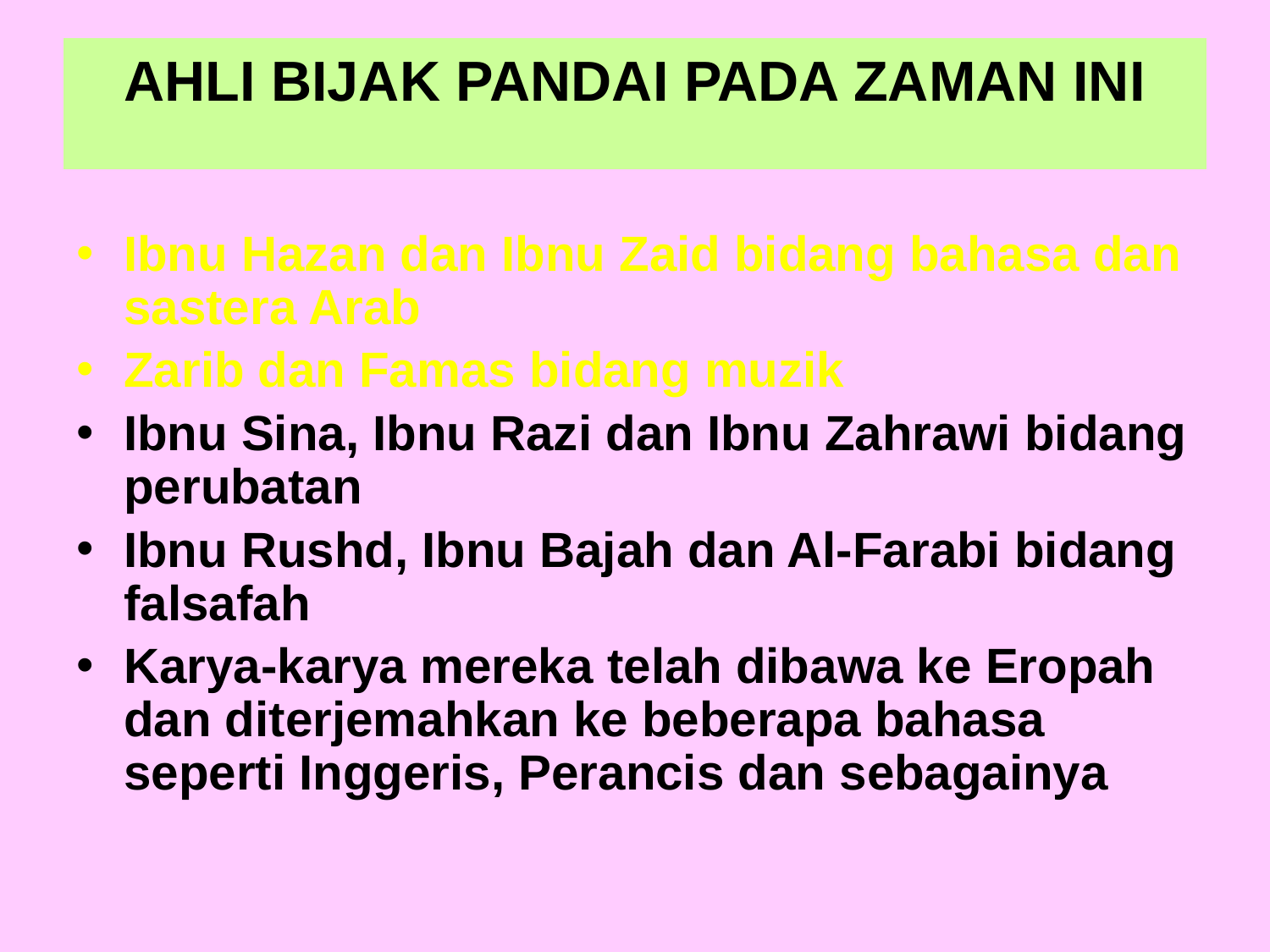

# AHLI BIJAK PANDAI PADA ZAMAN INI
Ibnu Hazan dan Ibnu Zaid bidang bahasa dan sastera Arab
Zarib dan Famas bidang muzik
Ibnu Sina, Ibnu Razi dan Ibnu Zahrawi bidang perubatan
Ibnu Rushd, Ibnu Bajah dan Al-Farabi bidang falsafah
Karya-karya mereka telah dibawa ke Eropah dan diterjemahkan ke beberapa bahasa seperti Inggeris, Perancis dan sebagainya